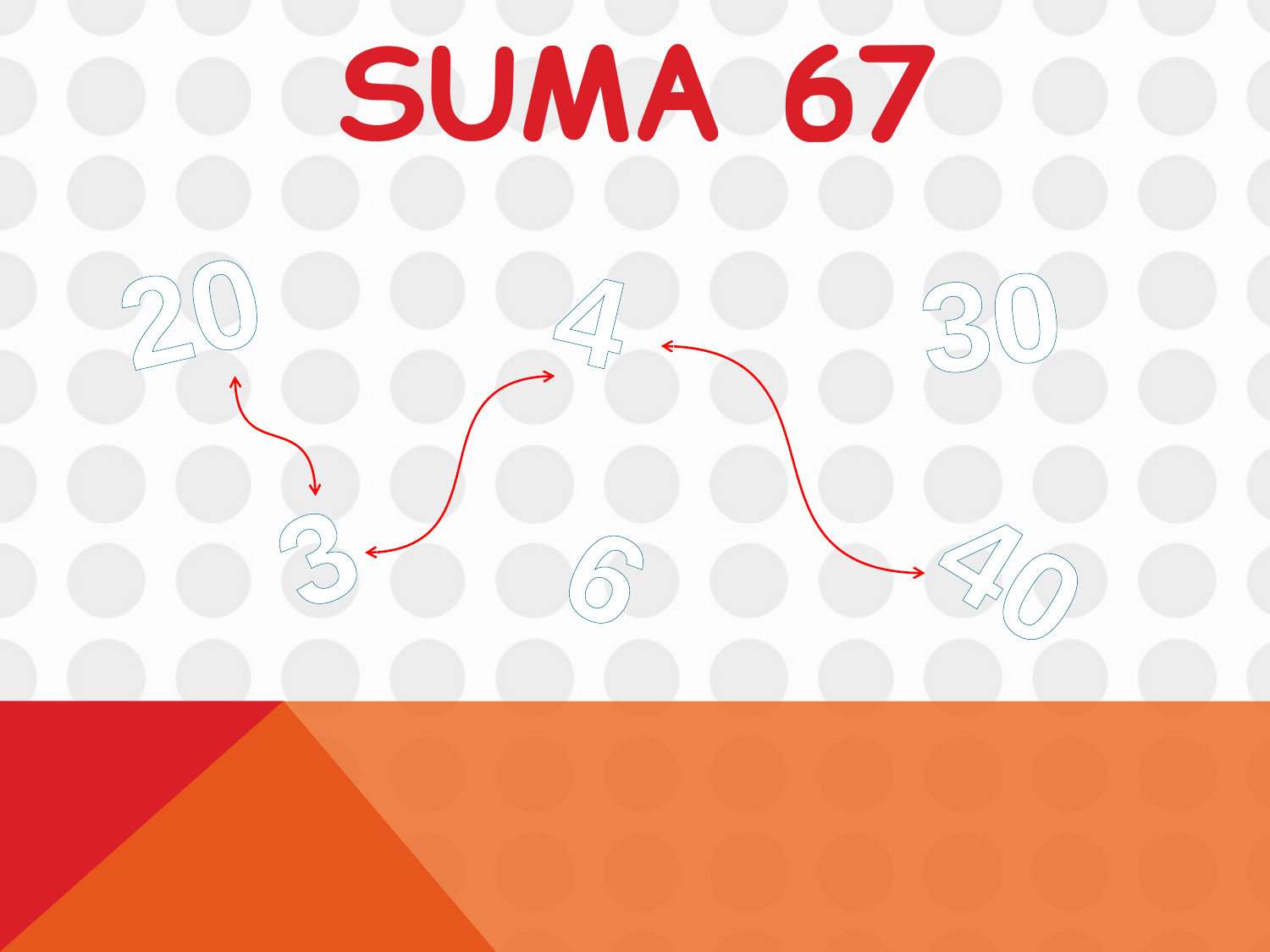

# Suma 67
20
4
30
3
6
40